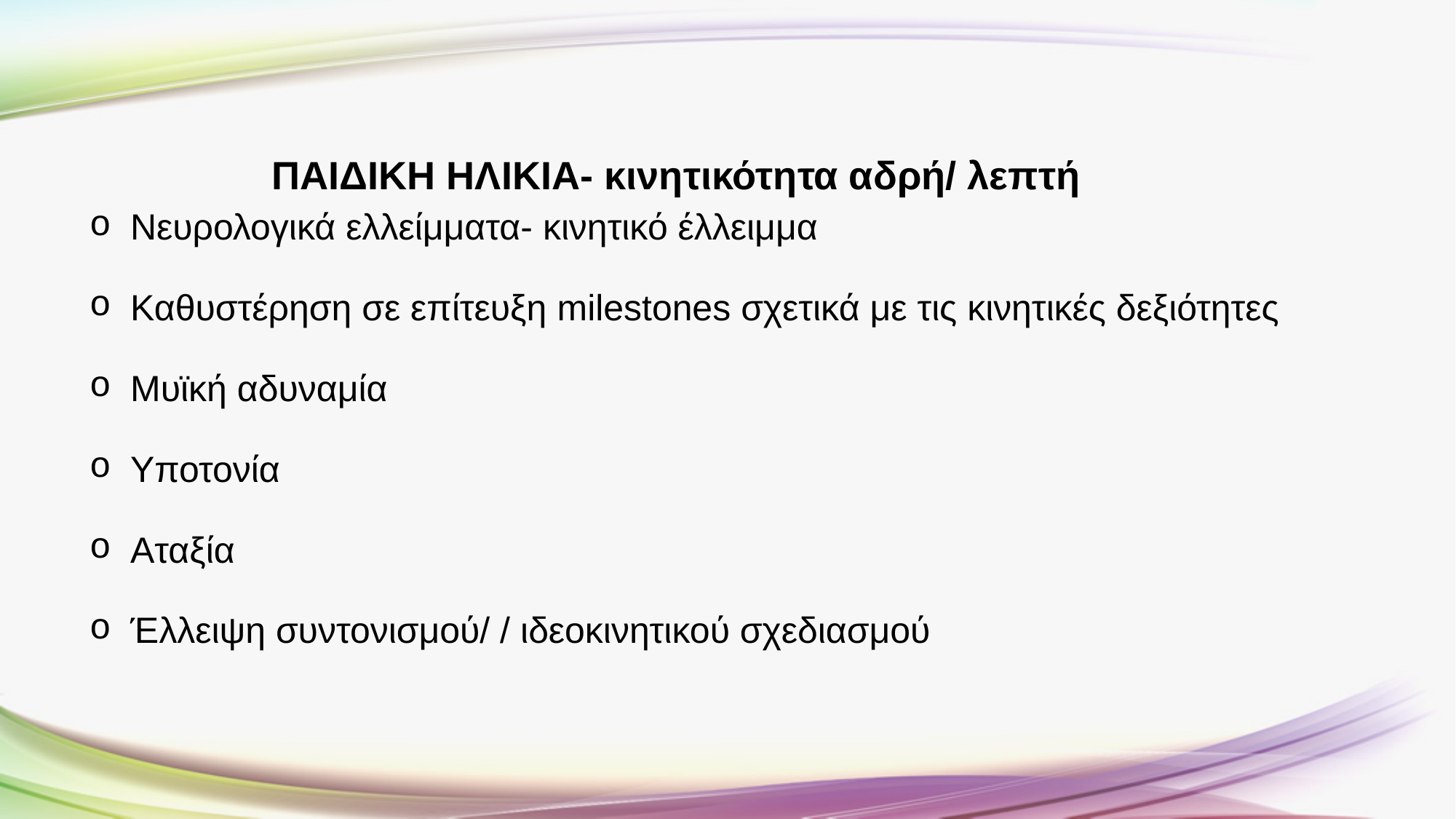

# ΠΑΙΔΙΚΗ ΗΛΙΚΙΑ- κινητικότητα αδρή/ λεπτή
Νευρολογικά ελλείμματα- κινητικό έλλειμμα
Καθυστέρηση σε επίτευξη milestones σχετικά με τις κινητικές δεξιότητες
Μυϊκή αδυναμία
Υποτονία
Αταξία
Έλλειψη συντονισμού/ / ιδεοκινητικού σχεδιασμού